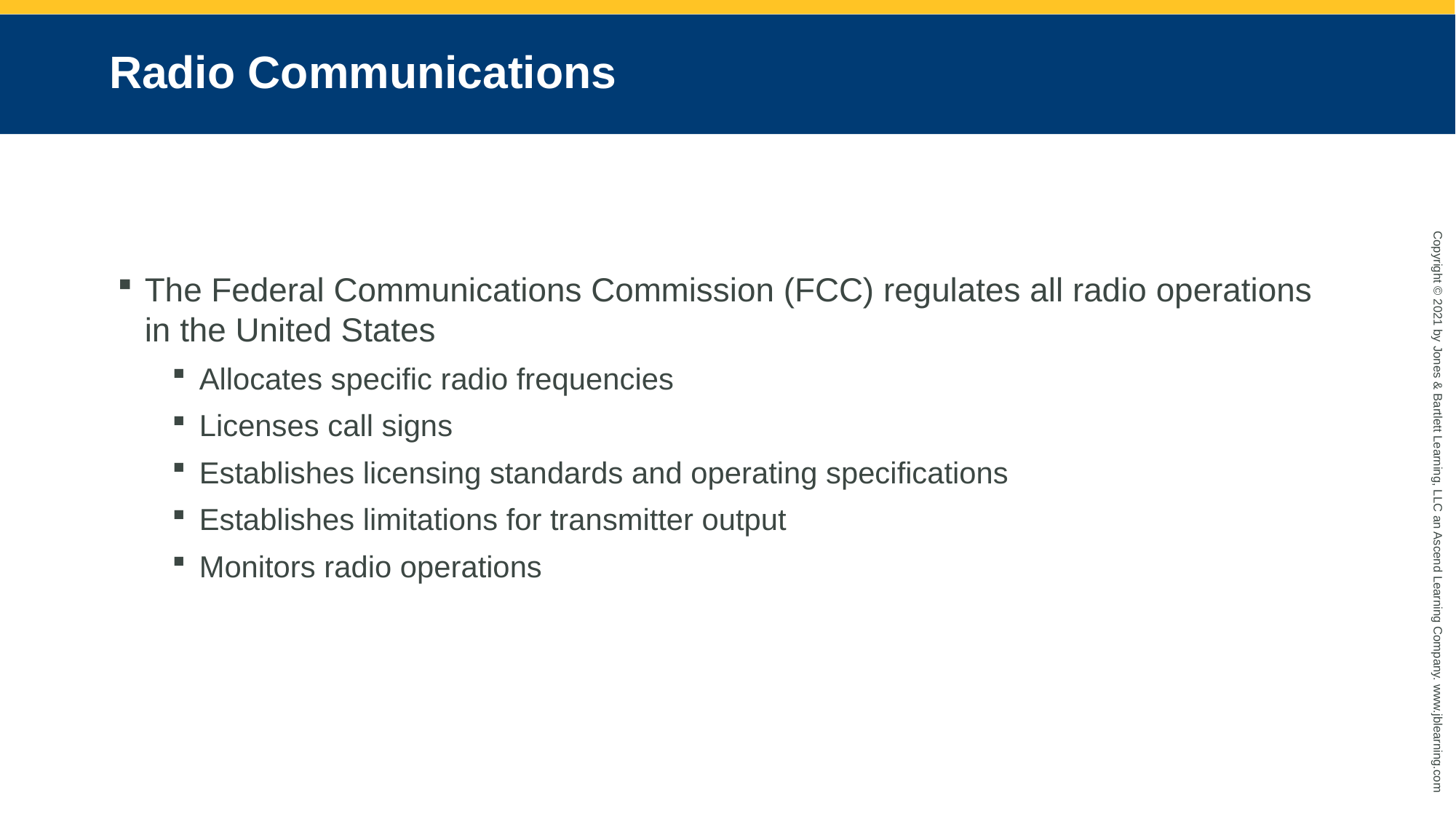

# Radio Communications
The Federal Communications Commission (FCC) regulates all radio operations in the United States
Allocates specific radio frequencies
Licenses call signs
Establishes licensing standards and operating specifications
Establishes limitations for transmitter output
Monitors radio operations